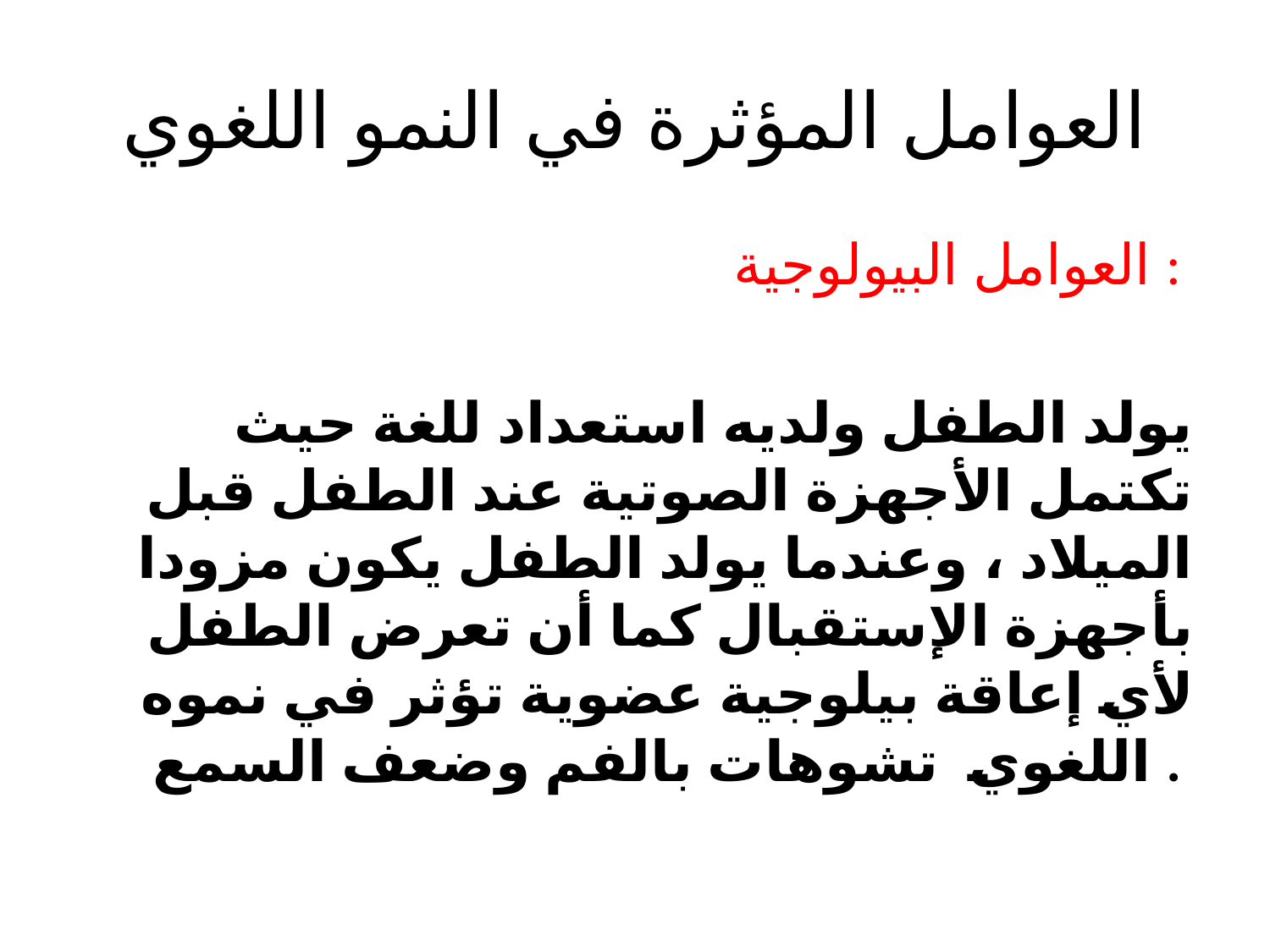

# العوامل المؤثرة في النمو اللغوي
العوامل البيولوجية :

يولد الطفل ولديه استعداد للغة حيث تكتمل الأجهزة الصوتية عند الطفل قبل الميلاد ، وعندما يولد الطفل يكون مزودا بأجهزة الإستقبال كما أن تعرض الطفل لأي إعاقة بيلوجية عضوية تؤثر في نموه اللغوي  تشوهات بالفم وضعف السمع .